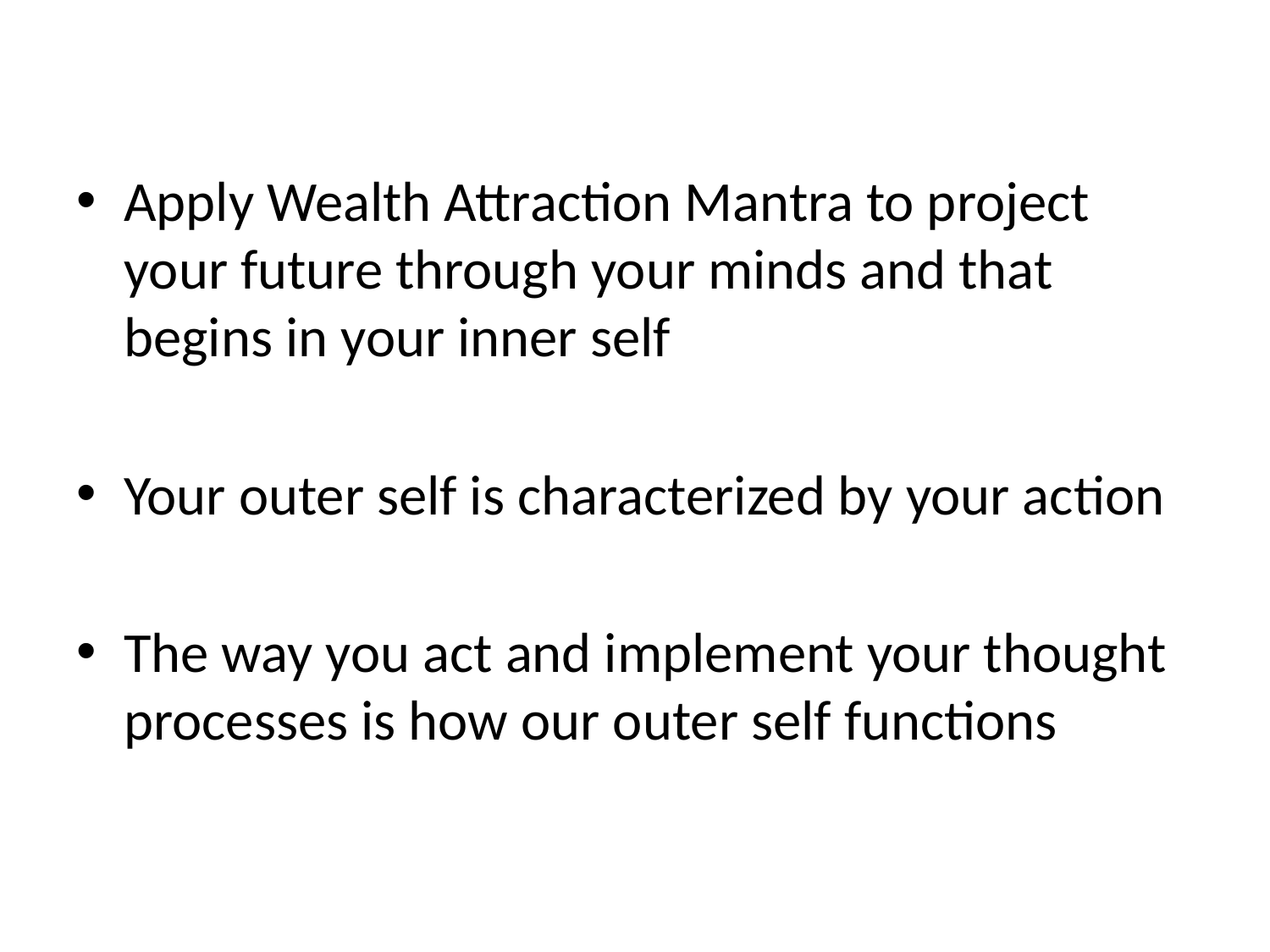

Apply Wealth Attraction Mantra to project your future through your minds and that begins in your inner self

Your outer self is characterized by your action

The way you act and implement your thought processes is how our outer self functions